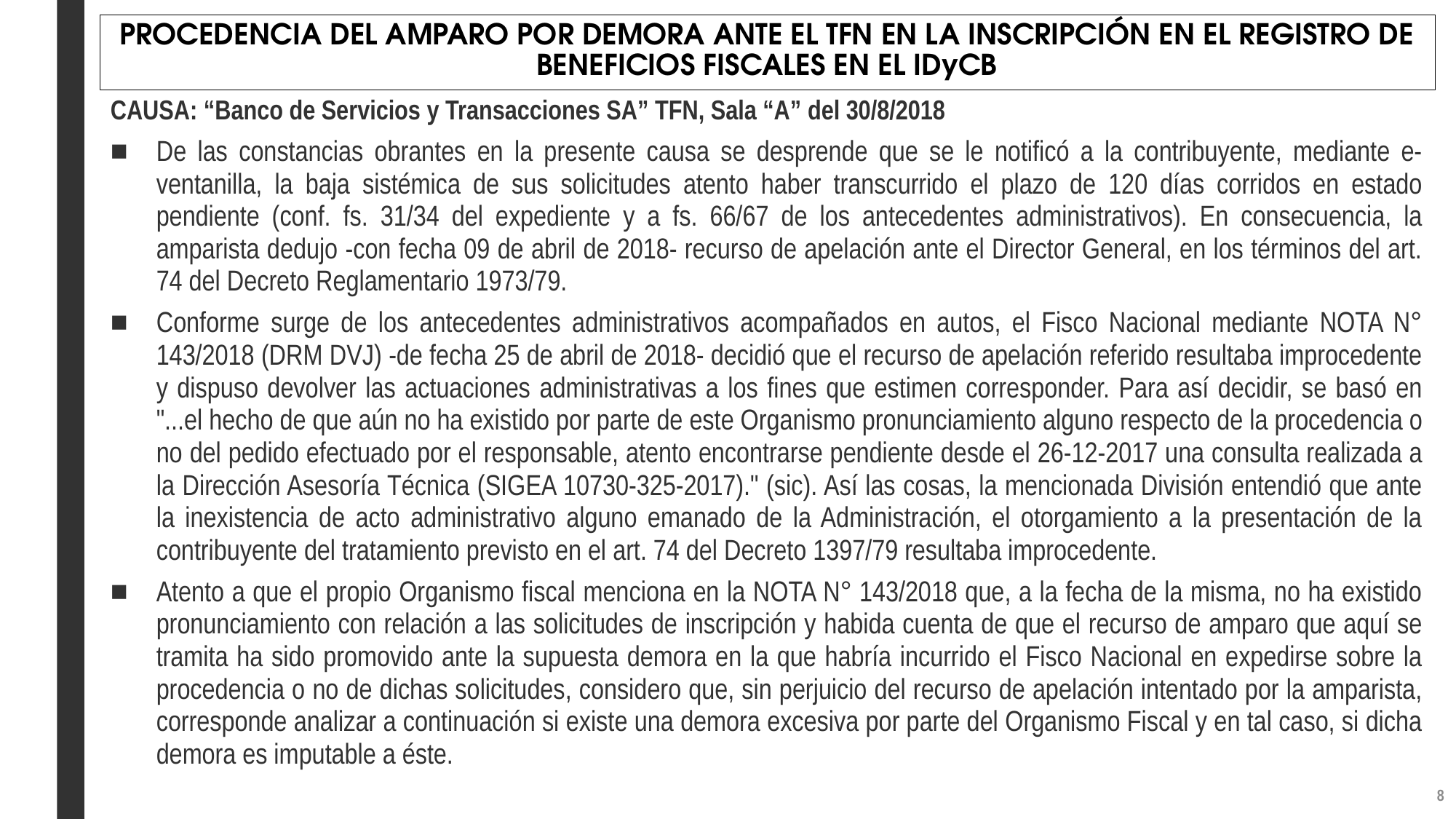

# PROCEDENCIA DEL AMPARO POR DEMORA ANTE EL TFN EN LA INSCRIPCIÓN EN EL REGISTRO DE BENEFICIOS FISCALES EN EL IDyCB
CAUSA: “Banco de Servicios y Transacciones SA” TFN, Sala “A” del 30/8/2018
De las constancias obrantes en la presente causa se desprende que se le notificó a la contribuyente, mediante e-ventanilla, la baja sistémica de sus solicitudes atento haber transcurrido el plazo de 120 días corridos en estado pendiente (conf. fs. 31/34 del expediente y a fs. 66/67 de los antecedentes administrativos). En consecuencia, la amparista dedujo -con fecha 09 de abril de 2018- recurso de apelación ante el Director General, en los términos del art. 74 del Decreto Reglamentario 1973/79.
Conforme surge de los antecedentes administrativos acompañados en autos, el Fisco Nacional mediante NOTA N° 143/2018 (DRM DVJ) -de fecha 25 de abril de 2018- decidió que el recurso de apelación referido resultaba improcedente y dispuso devolver las actuaciones administrativas a los fines que estimen corresponder. Para así decidir, se basó en "...el hecho de que aún no ha existido por parte de este Organismo pronunciamiento alguno respecto de la procedencia o no del pedido efectuado por el responsable, atento encontrarse pendiente desde el 26-12-2017 una consulta realizada a la Dirección Asesoría Técnica (SIGEA 10730-325-2017)." (sic). Así las cosas, la mencionada División entendió que ante la inexistencia de acto administrativo alguno emanado de la Administración, el otorgamiento a la presentación de la contribuyente del tratamiento previsto en el art. 74 del Decreto 1397/79 resultaba improcedente.
Atento a que el propio Organismo fiscal menciona en la NOTA N° 143/2018 que, a la fecha de la misma, no ha existido pronunciamiento con relación a las solicitudes de inscripción y habida cuenta de que el recurso de amparo que aquí se tramita ha sido promovido ante la supuesta demora en la que habría incurrido el Fisco Nacional en expedirse sobre la procedencia o no de dichas solicitudes, considero que, sin perjuicio del recurso de apelación intentado por la amparista, corresponde analizar a continuación si existe una demora excesiva por parte del Organismo Fiscal y en tal caso, si dicha demora es imputable a éste.
8